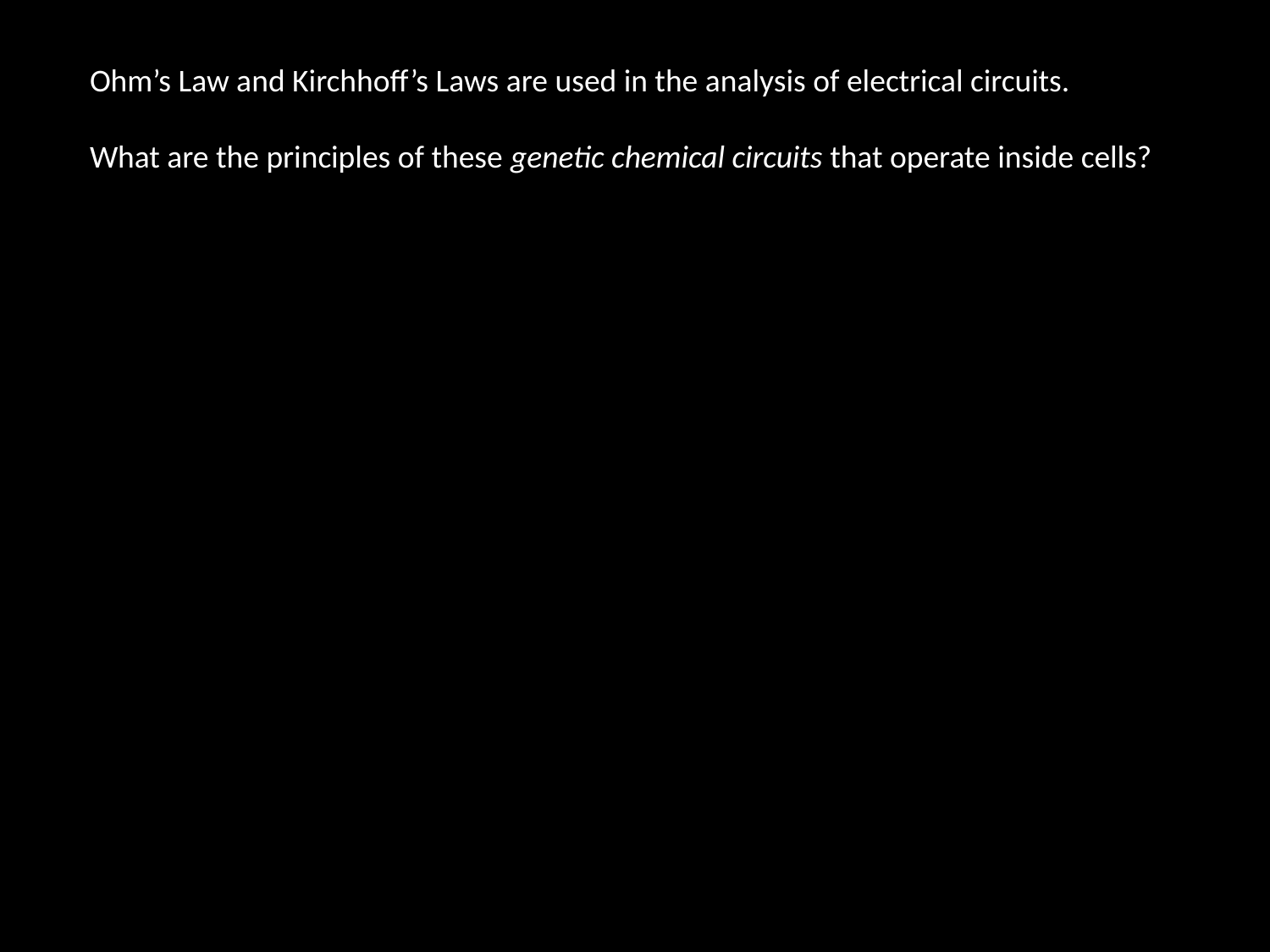

Ohm’s Law and Kirchhoff’s Laws are used in the analysis of electrical circuits.

What are the principles of these genetic chemical circuits that operate inside cells?